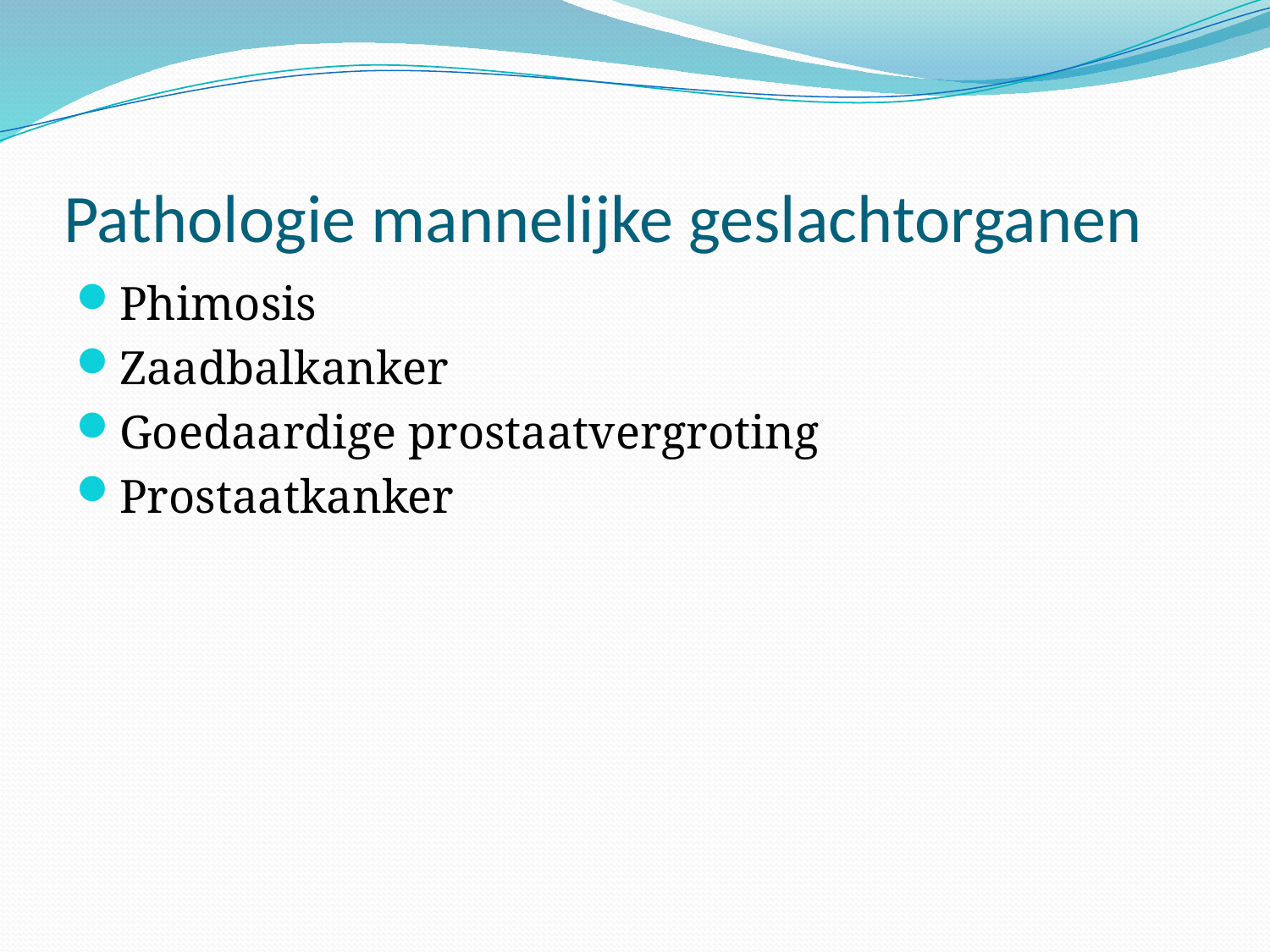

# Pathologie mannelijke geslachtorganen
Phimosis
Zaadbalkanker
Goedaardige prostaatvergroting
Prostaatkanker